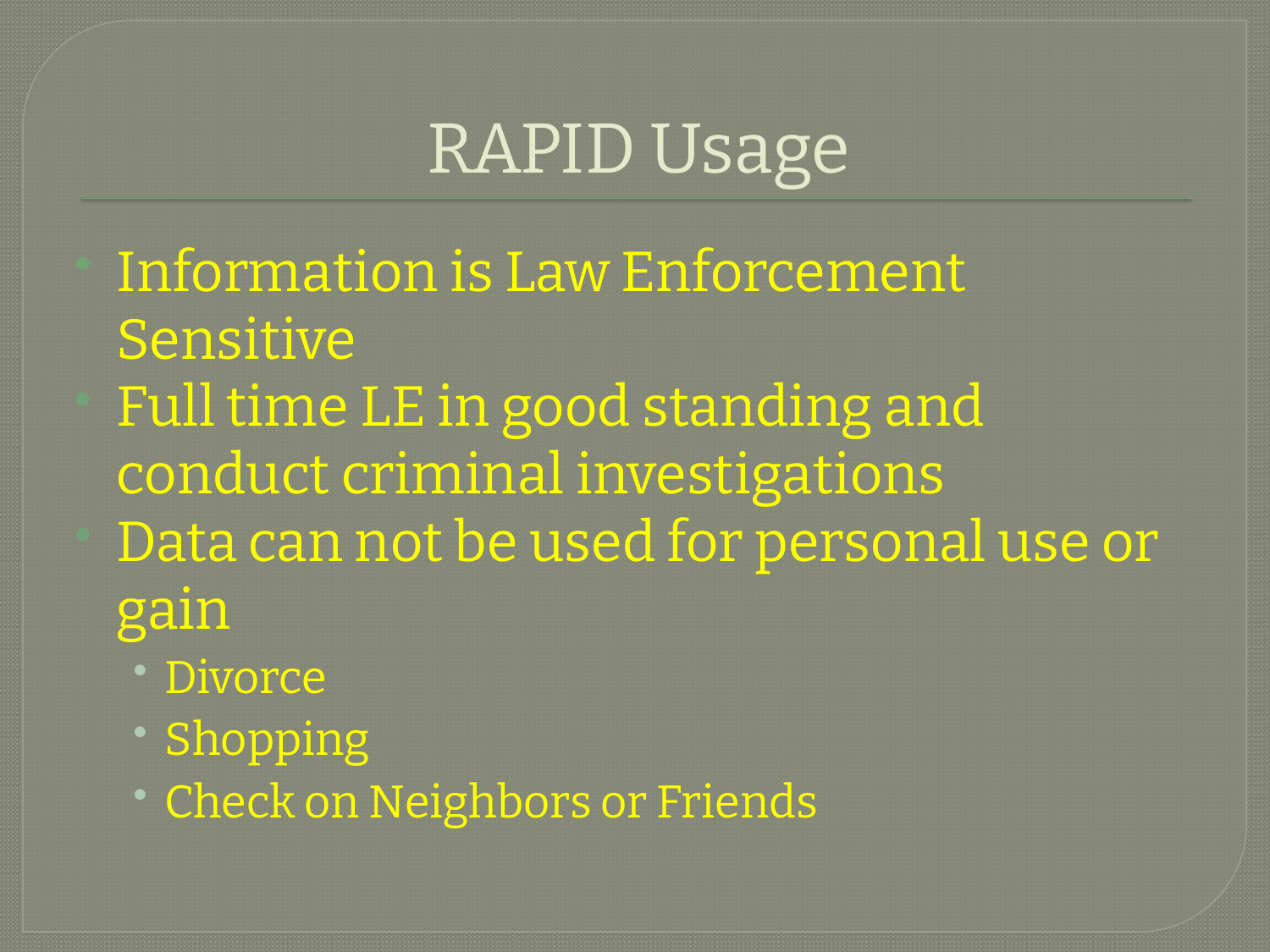

# RAPID Usage
Information is Law Enforcement Sensitive
Full time LE in good standing and conduct criminal investigations
Data can not be used for personal use or gain
Divorce
Shopping
Check on Neighbors or Friends